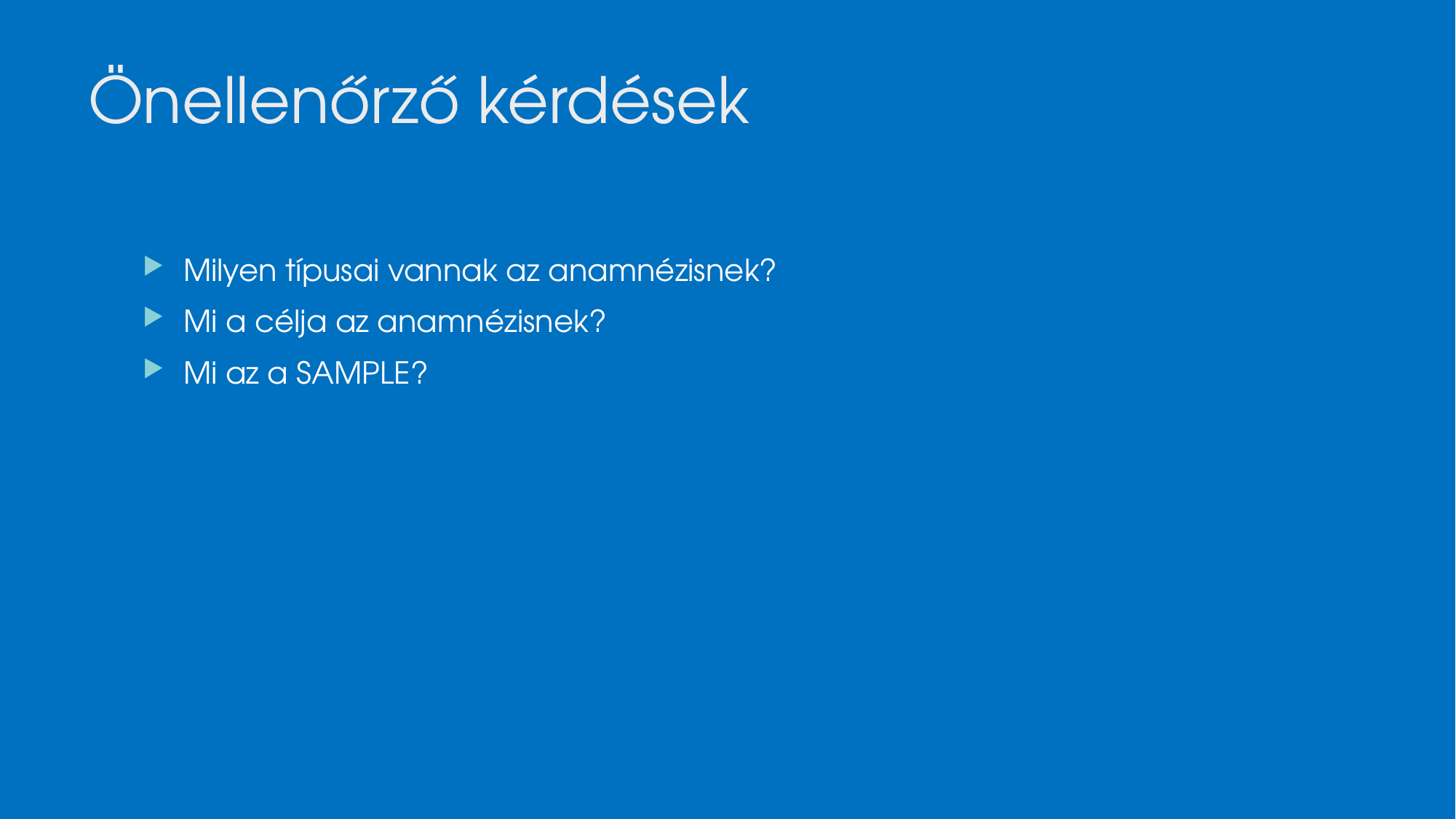

# Önellenőrző kérdések
Milyen típusai vannak az anamnézisnek?
Mi a célja az anamnézisnek?
Mi az a SAMPLE?